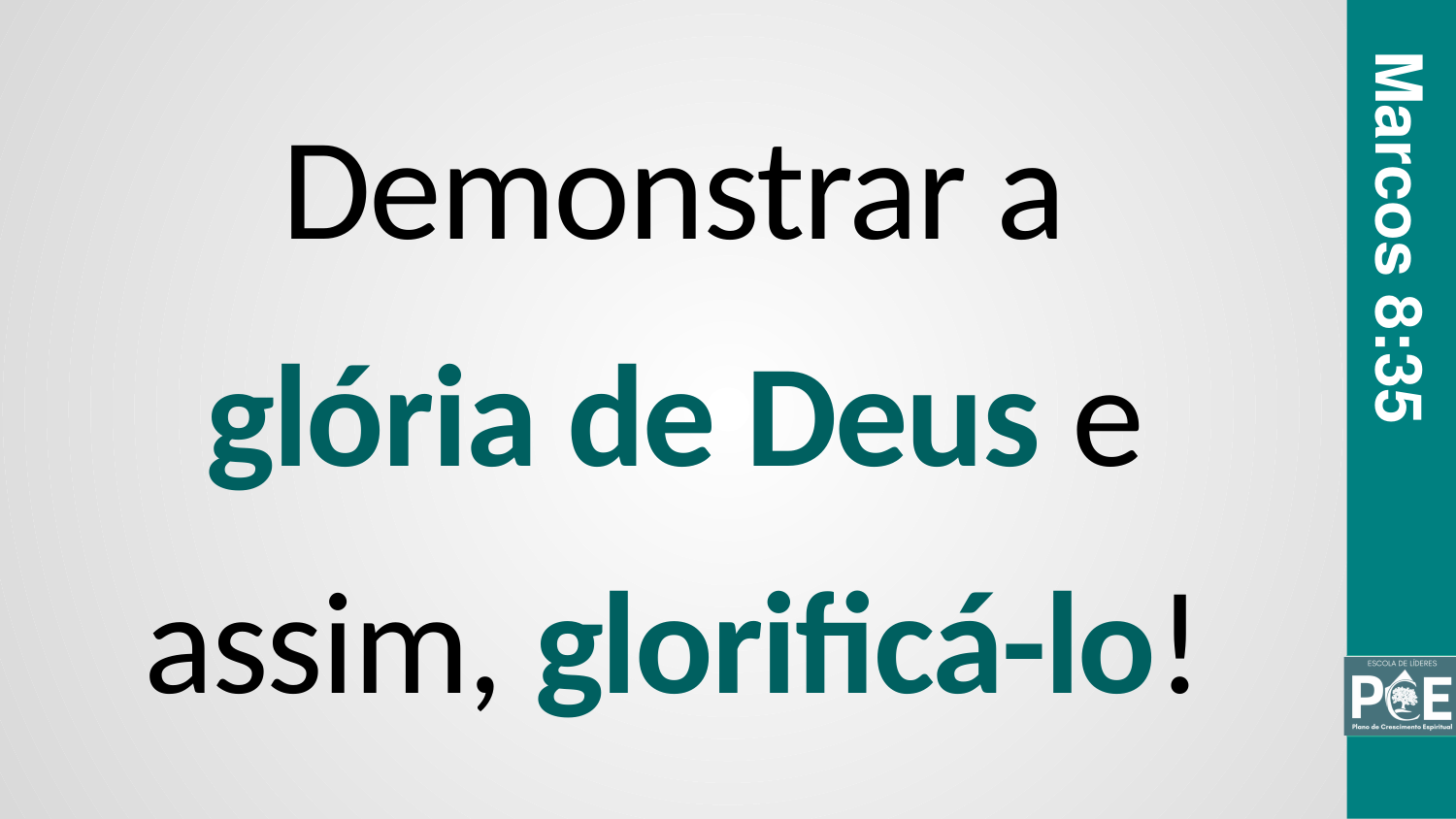

Demonstrar a
glória de Deus e assim, glorificá-lo!
Marcos 8:35